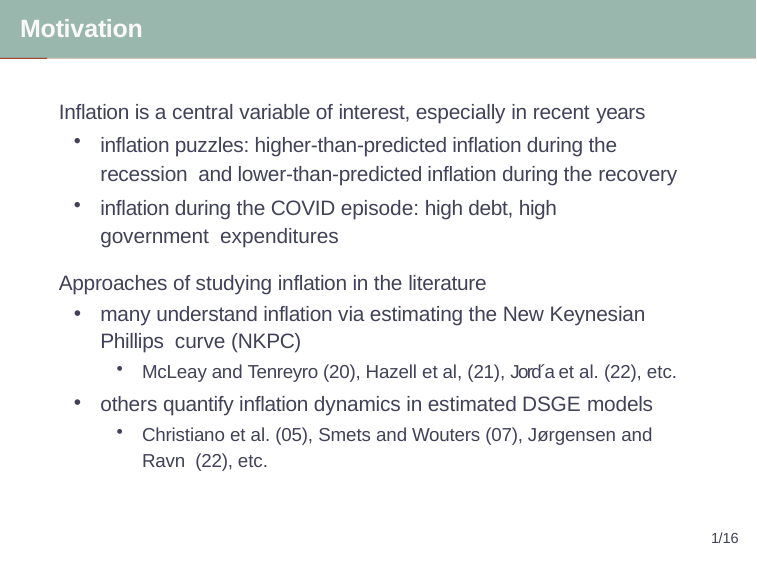

# Motivation

Inflation is a central variable of interest, especially in recent years
inflation puzzles: higher-than-predicted inflation during the recession  and lower-than-predicted inflation during the recovery
inflation during the COVID episode: high debt, high government  expenditures

Approaches of studying inflation in the literature
many understand inflation via estimating the New Keynesian Phillips  curve (NKPC)
McLeay and Tenreyro (20), Hazell et al, (21), Jord´a et al. (22), etc.
others quantify inflation dynamics in estimated DSGE models
Christiano et al. (05), Smets and Wouters (07), Jørgensen and Ravn  (22), etc.
1/16